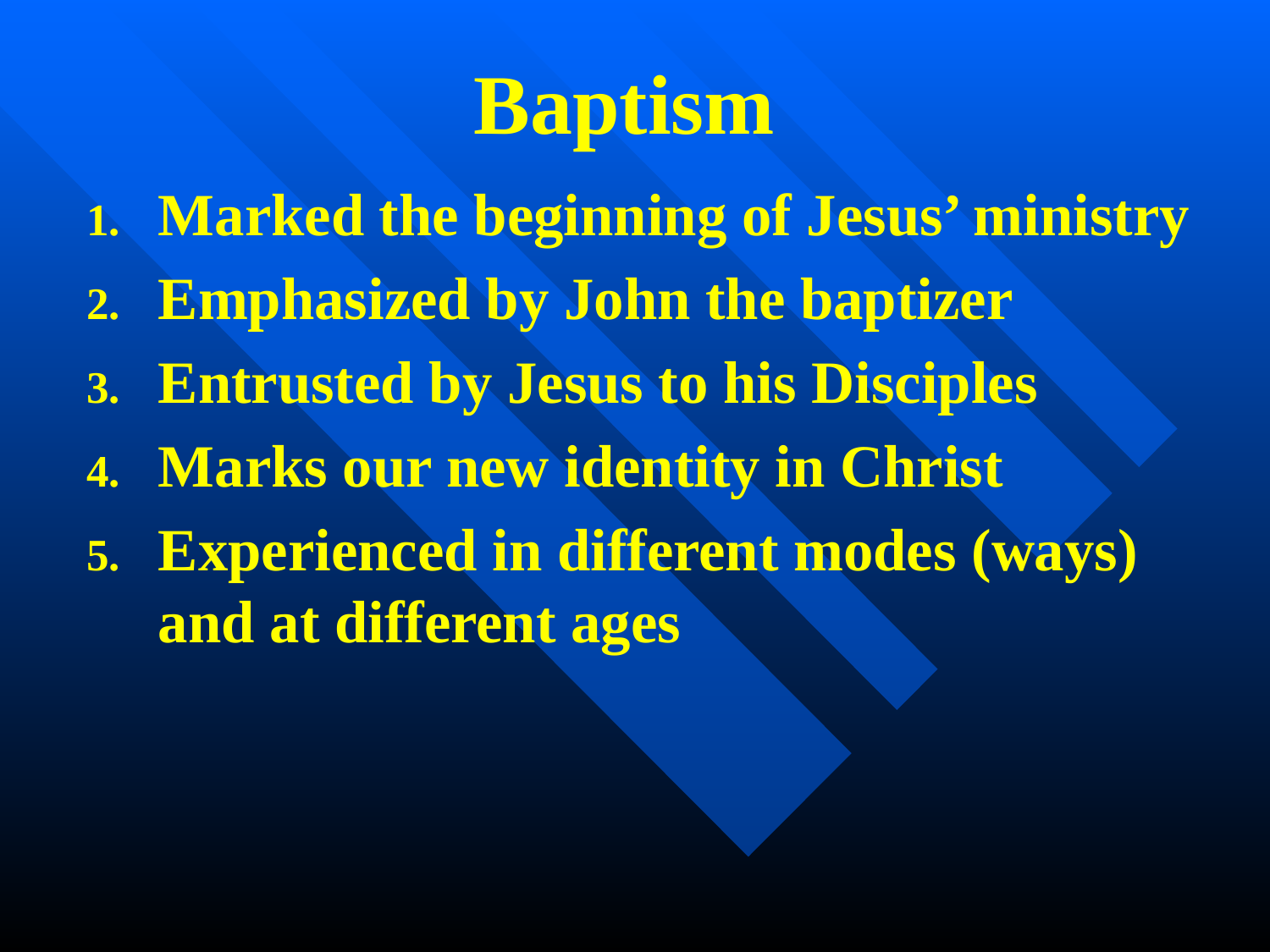

Baptism
Marked the beginning of Jesus’ ministry
Emphasized by John the baptizer
Entrusted by Jesus to his Disciples
Marks our new identity in Christ
Experienced in different modes (ways) and at different ages